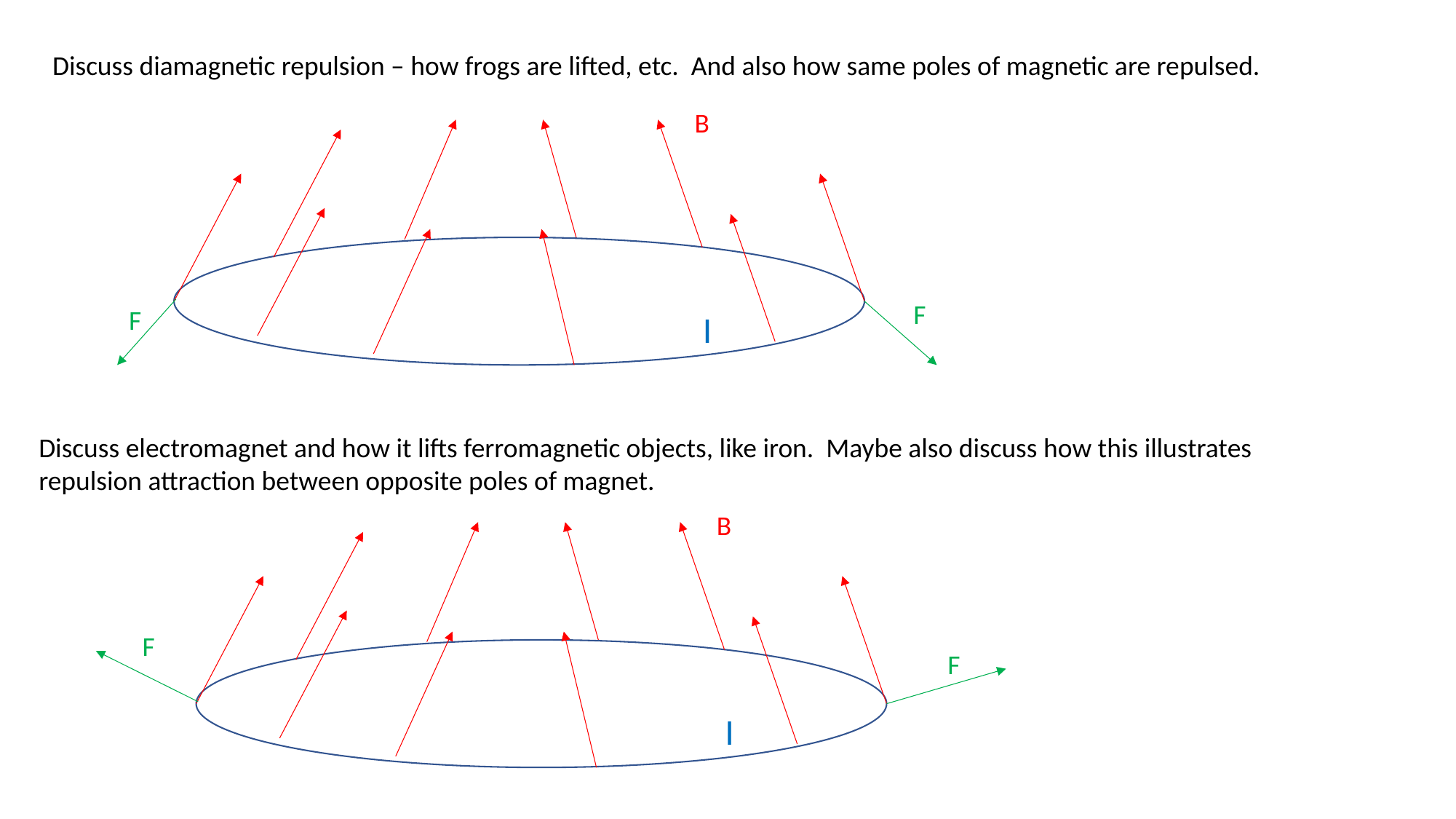

Discuss diamagnetic repulsion – how frogs are lifted, etc.  And also how same poles of magnetic are repulsed.
B

F
F
I
Discuss electromagnet and how it lifts ferromagnetic objects, like iron.  Maybe also discuss how this illustrates repulsion attraction between opposite poles of magnet.
B
F

F
I